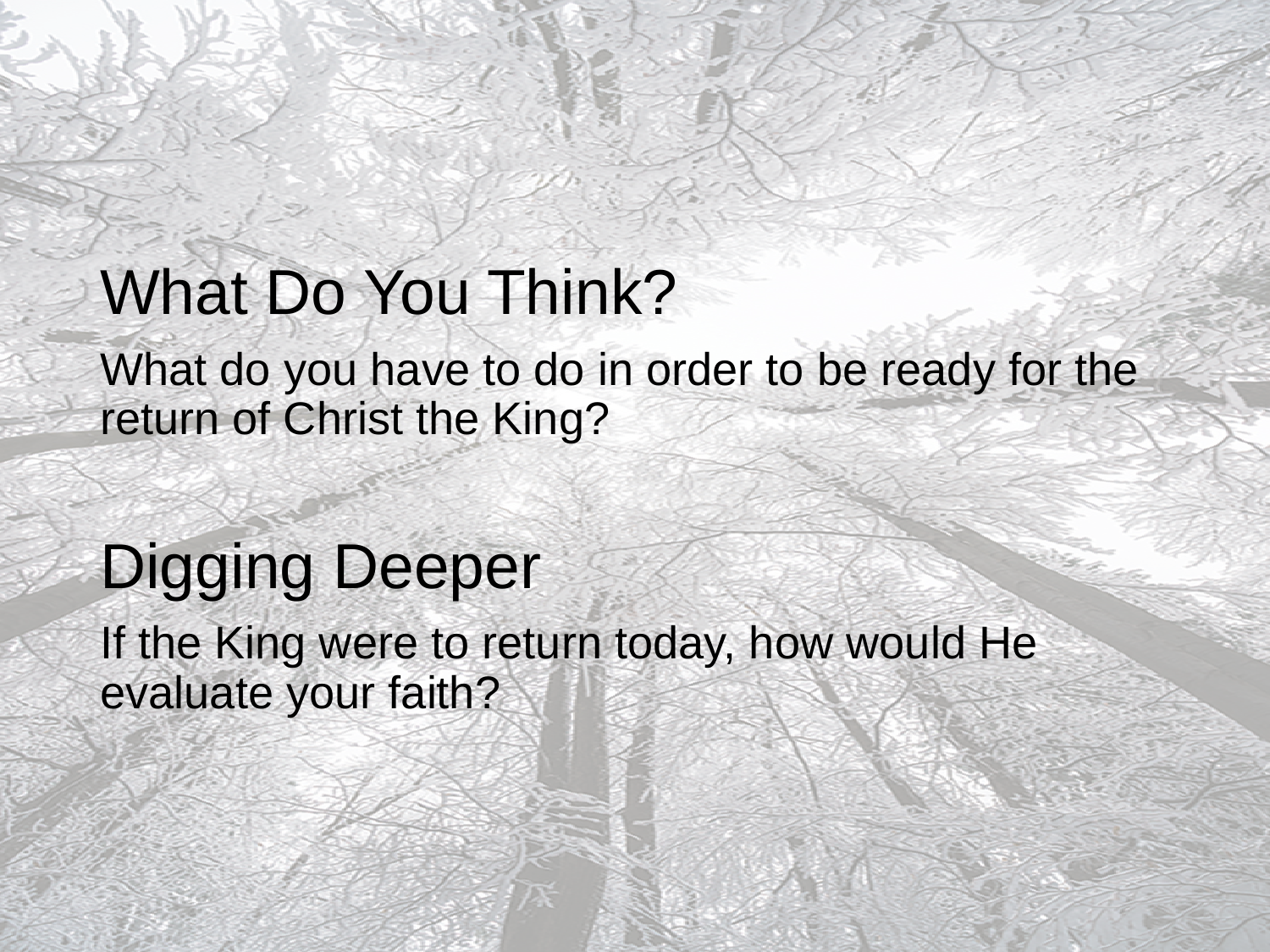

What Do You Think?
What do you have to do in order to be ready for the return of Christ the King?

Digging Deeper
If the King were to return today, how would He evaluate your faith?